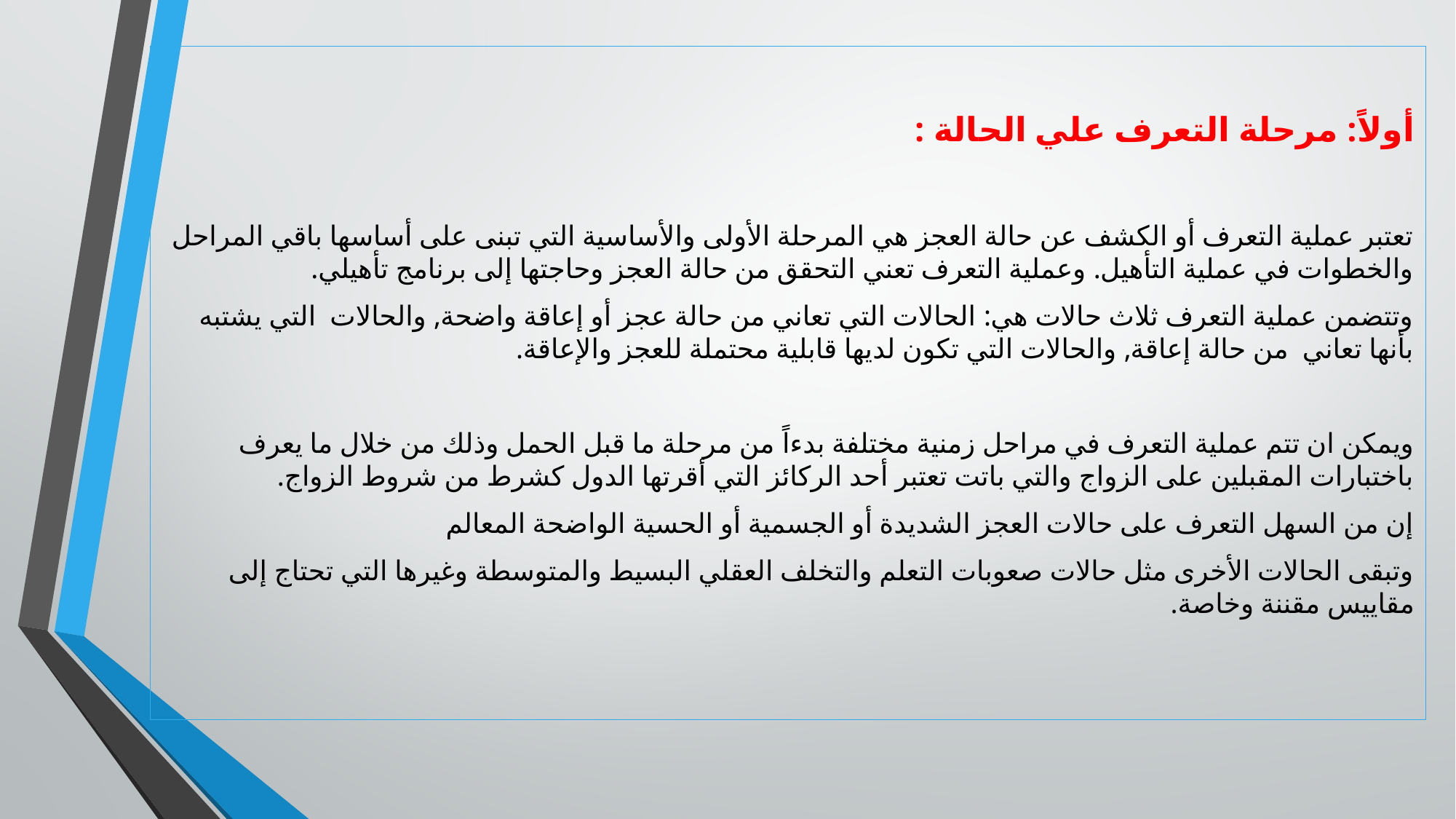

أولاً: مرحلة التعرف علي الحالة :

تعتبر عملية التعرف أو الكشف عن حالة العجز هي المرحلة الأولى والأساسية التي تبنى على أساسها باقي المراحل والخطوات في عملية التأهيل. وعملية التعرف تعني التحقق من حالة العجز وحاجتها إلى برنامج تأهيلي.
وتتضمن عملية التعرف ثلاث حالات هي: الحالات التي تعاني من حالة عجز أو إعاقة واضحة, والحالات  التي يشتبه بأنها تعاني  من حالة إعاقة, والحالات التي تكون لديها قابلية محتملة للعجز والإعاقة.

ويمكن ان تتم عملية التعرف في مراحل زمنية مختلفة بدءاً من مرحلة ما قبل الحمل وذلك من خلال ما يعرف باختبارات المقبلين على الزواج والتي باتت تعتبر أحد الركائز التي أقرتها الدول كشرط من شروط الزواج.
إن من السهل التعرف على حالات العجز الشديدة أو الجسمية أو الحسية الواضحة المعالم
وتبقى الحالات الأخرى مثل حالات صعوبات التعلم والتخلف العقلي البسيط والمتوسطة وغيرها التي تحتاج إلى مقاييس مقننة وخاصة.